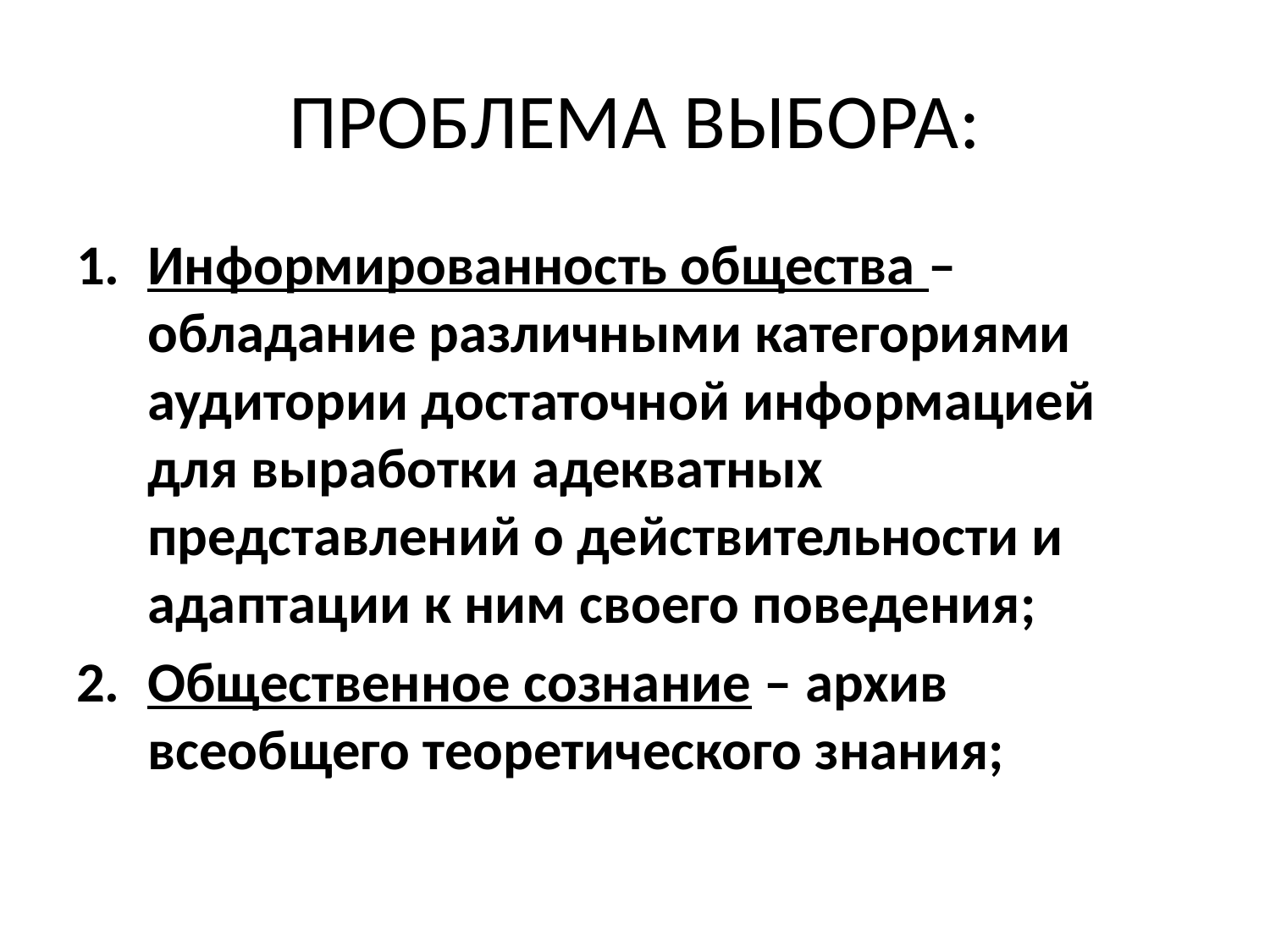

# ПРОБЛЕМА ВЫБОРА:
Информированность общества – обладание различными категориями аудитории достаточной информацией для выработки адекватных представлений о действительности и адаптации к ним своего поведения;
Общественное сознание – архив всеобщего теоретического знания;